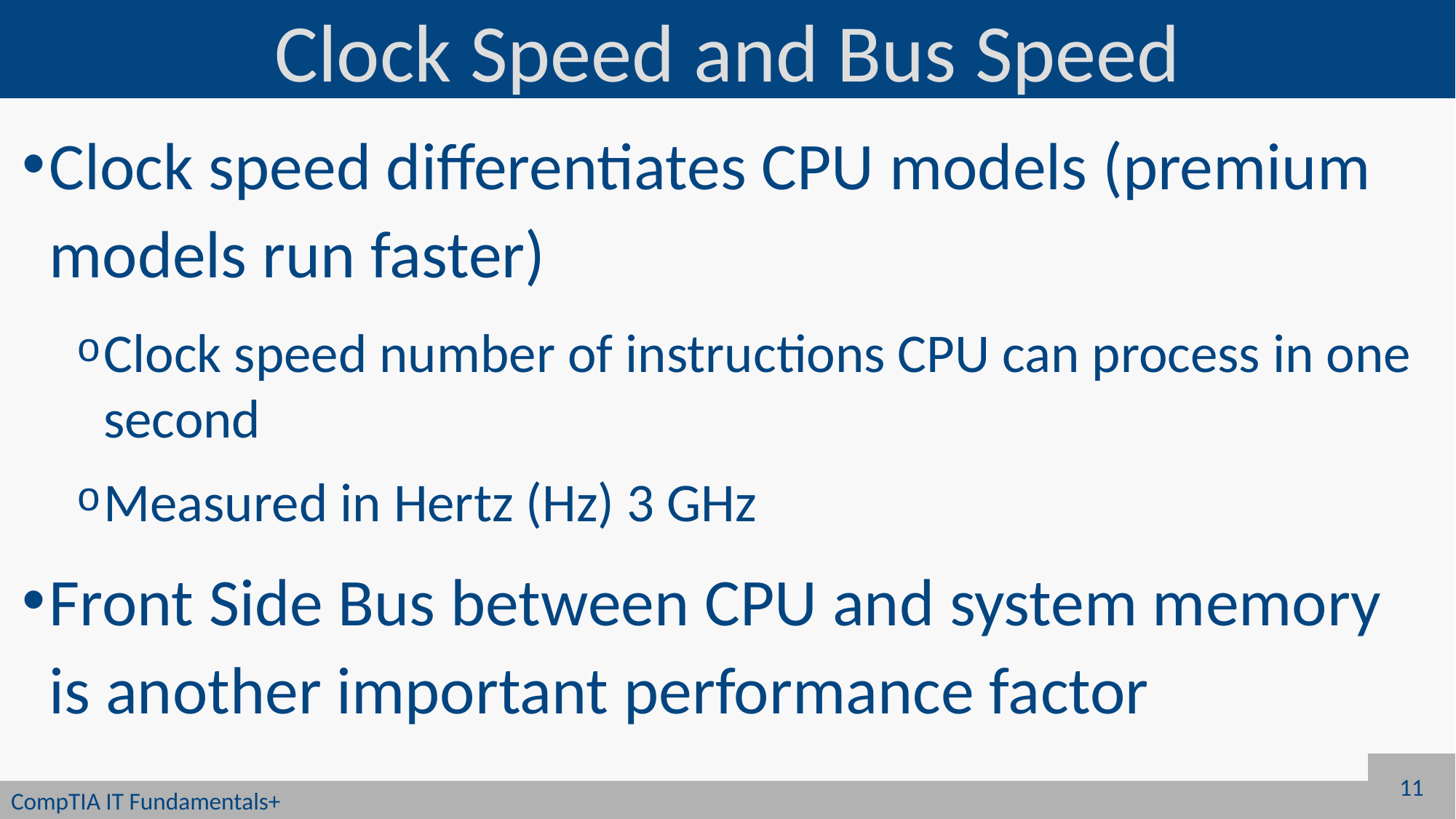

# Clock Speed and Bus Speed
Clock speed differentiates CPU models (premium models run faster)
Clock speed number of instructions CPU can process in one second
Measured in Hertz (Hz) 3 GHz
Front Side Bus between CPU and system memory is another important performance factor
11
CompTIA IT Fundamentals+